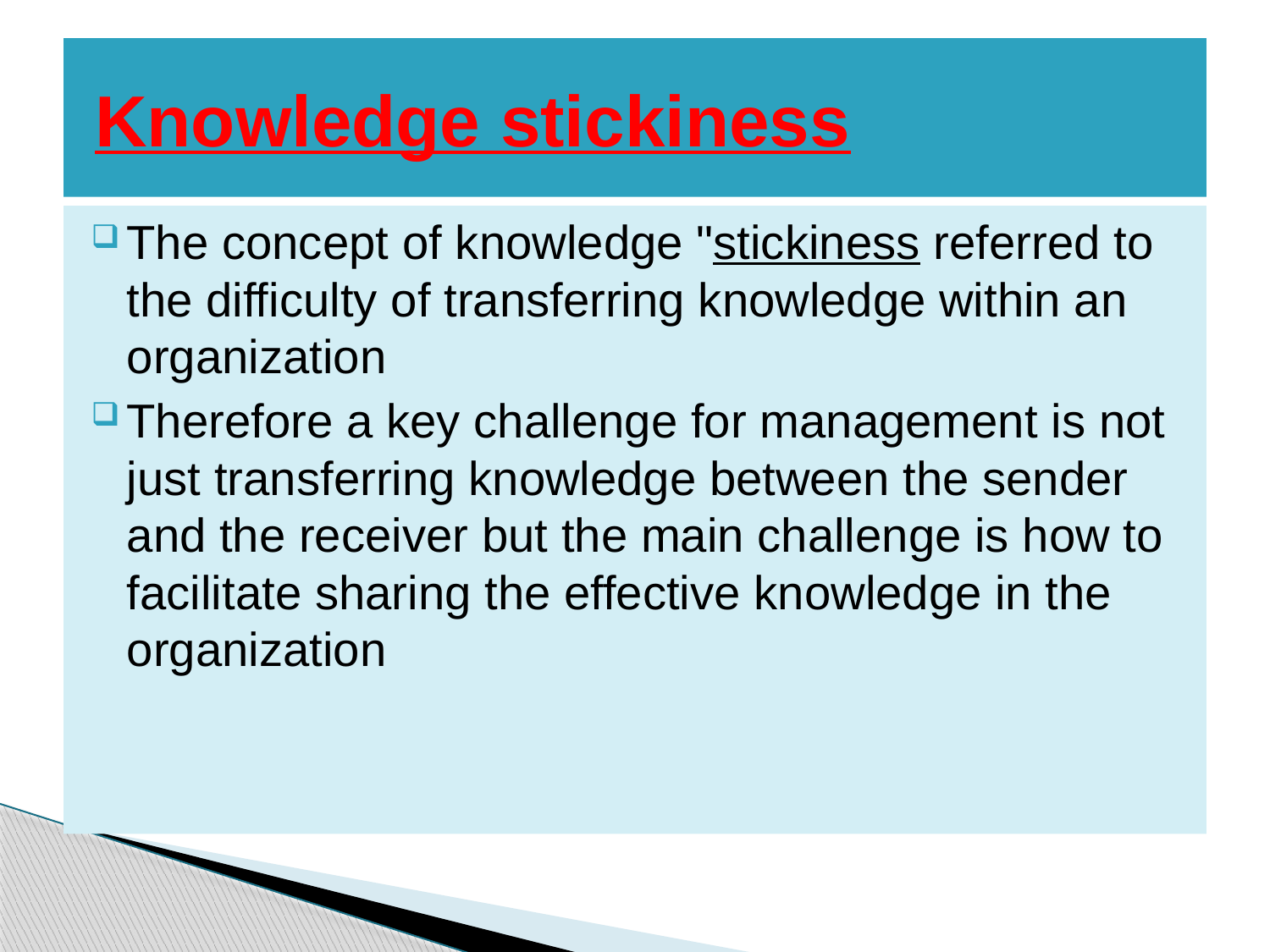

# Knowledge stickiness
The concept of knowledge "stickiness referred to the difficulty of transferring knowledge within an organization
Therefore a key challenge for management is not just transferring knowledge between the sender and the receiver but the main challenge is how to facilitate sharing the effective knowledge in the organization